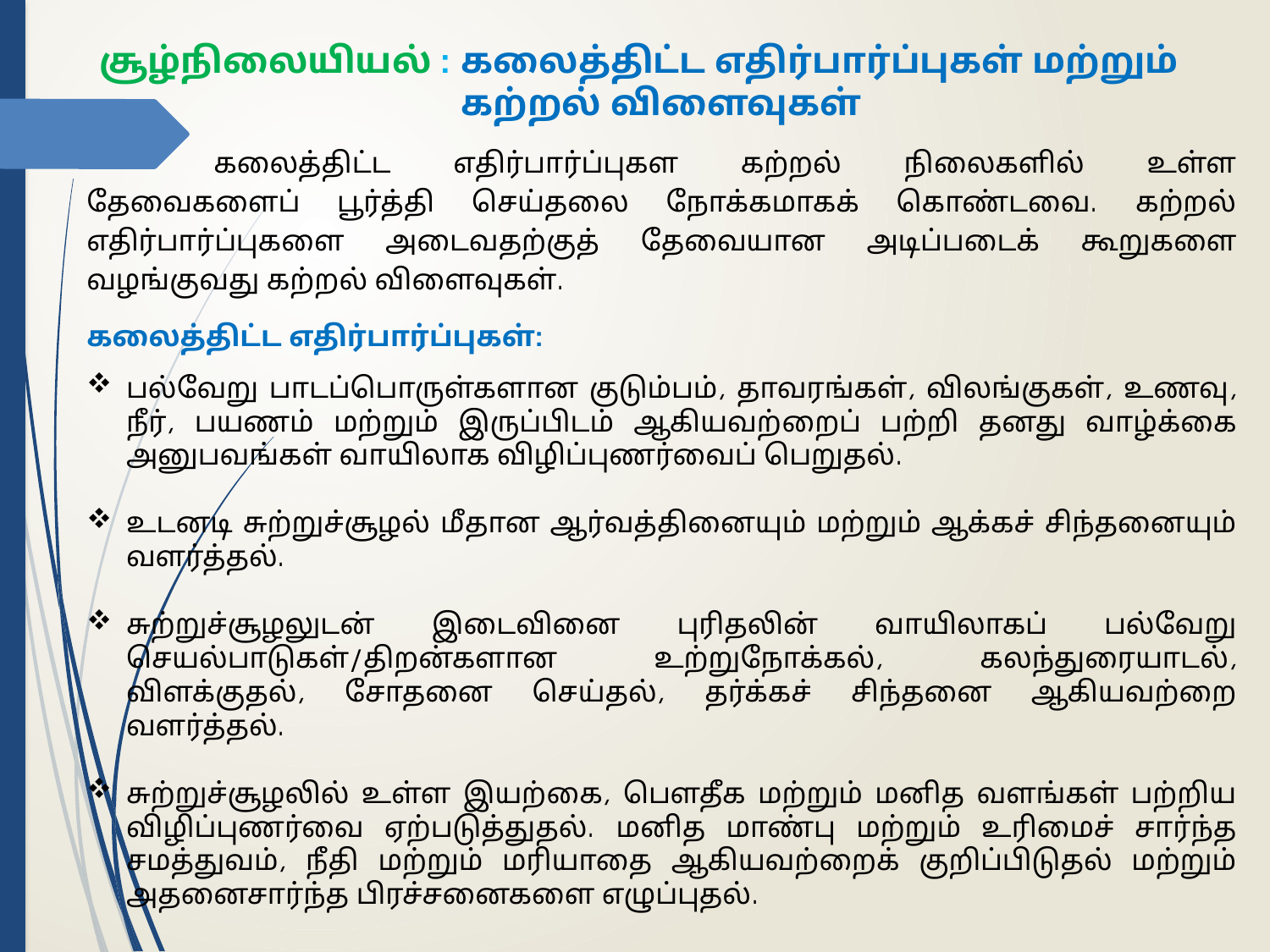

சூழ்நிலையியல் : கலைத்திட்ட எதிர்பார்ப்புகள் மற்றும்      கற்றல் விளைவுகள்
	கலைத்திட்ட எதிர்பார்ப்புகள கற்றல் நிலைகளில் உள்ள தேவைகளைப் பூர்த்தி செய்தலை நோக்கமாகக் கொண்டவை. கற்றல் எதிர்பார்ப்புகளை அடைவதற்குத் தேவையான அடிப்படைக் கூறுகளை வழங்குவது கற்றல் விளைவுகள்.
கலைத்திட்ட எதிர்பார்ப்புகள்:
பல்வேறு பாடப்பொருள்களான குடும்பம், தாவரங்கள், விலங்குகள், உணவு, நீர், பயணம் மற்றும் இருப்பிடம் ஆகியவற்றைப் பற்றி தனது வாழ்க்கை அனுபவங்கள் வாயிலாக விழிப்புணர்வைப் பெறுதல்.

உடனடி சுற்றுச்சூழல் மீதான ஆர்வத்தினையும் மற்றும் ஆக்கச் சிந்தனையும் வளர்த்தல்.

சுற்றுச்சூழலுடன் இடைவினை புரிதலின் வாயிலாகப் பல்வேறு செயல்பாடுகள்/திறன்களான உற்றுநோக்கல், கலந்துரையாடல், விளக்குதல், சோதனை செய்தல், தர்க்கச் சிந்தனை ஆகியவற்றை வளர்த்தல்.

சுற்றுச்சூழலில் உள்ள இயற்கை, பௌதீக மற்றும் மனித வளங்கள் பற்றிய விழிப்புணர்வை ஏற்படுத்துதல். மனித மாண்பு மற்றும் உரிமைச் சார்ந்த சமத்துவம், நீதி மற்றும் மரியாதை ஆகியவற்றைக் குறிப்பிடுதல் மற்றும் அதனைசார்ந்த பிரச்சனைகளை எழுப்புதல்.